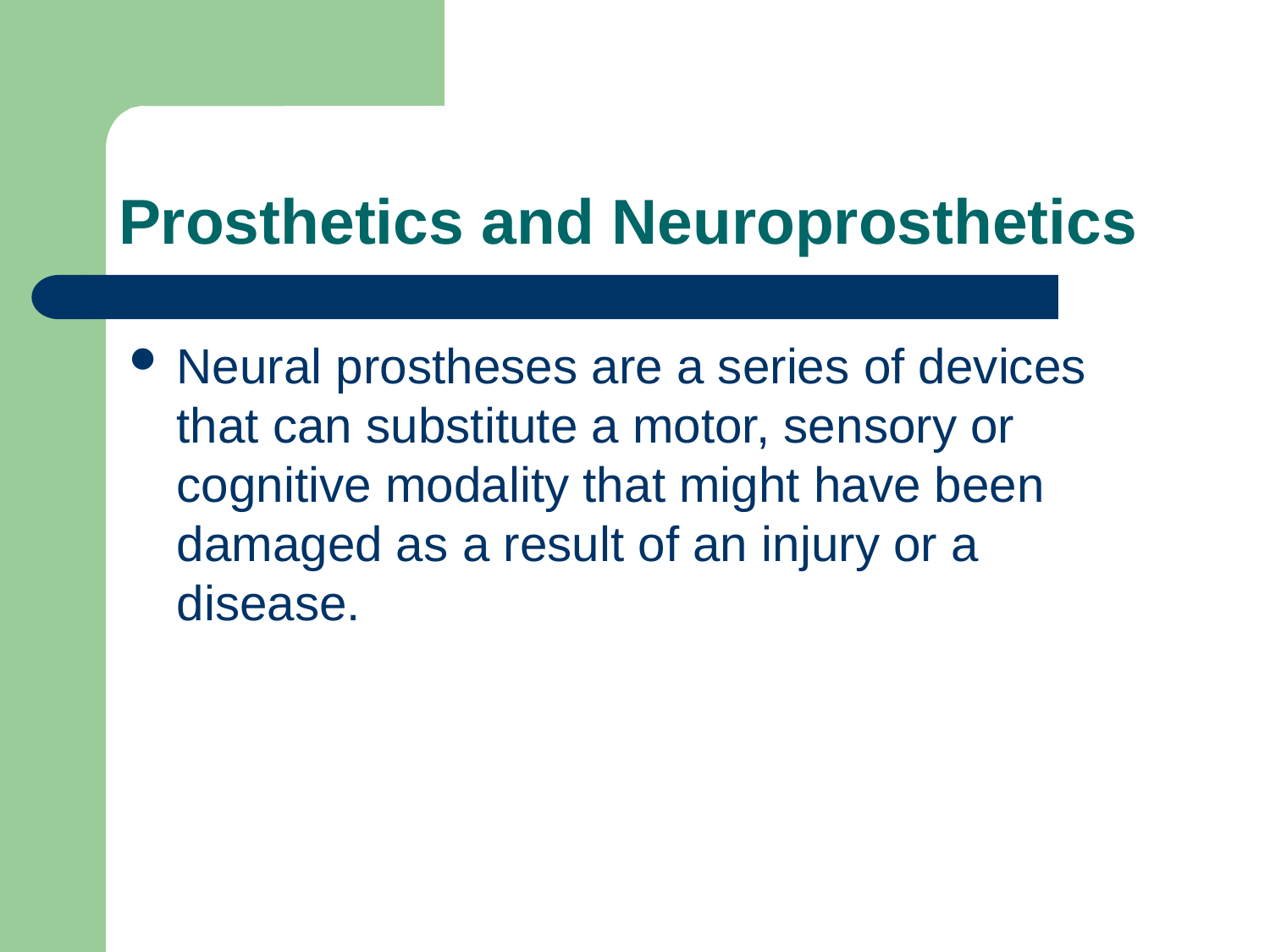

# Prosthetics and Neuroprosthetics
Neural prostheses are a series of devices that can substitute a motor, sensory or cognitive modality that might have been damaged as a result of an injury or a disease.